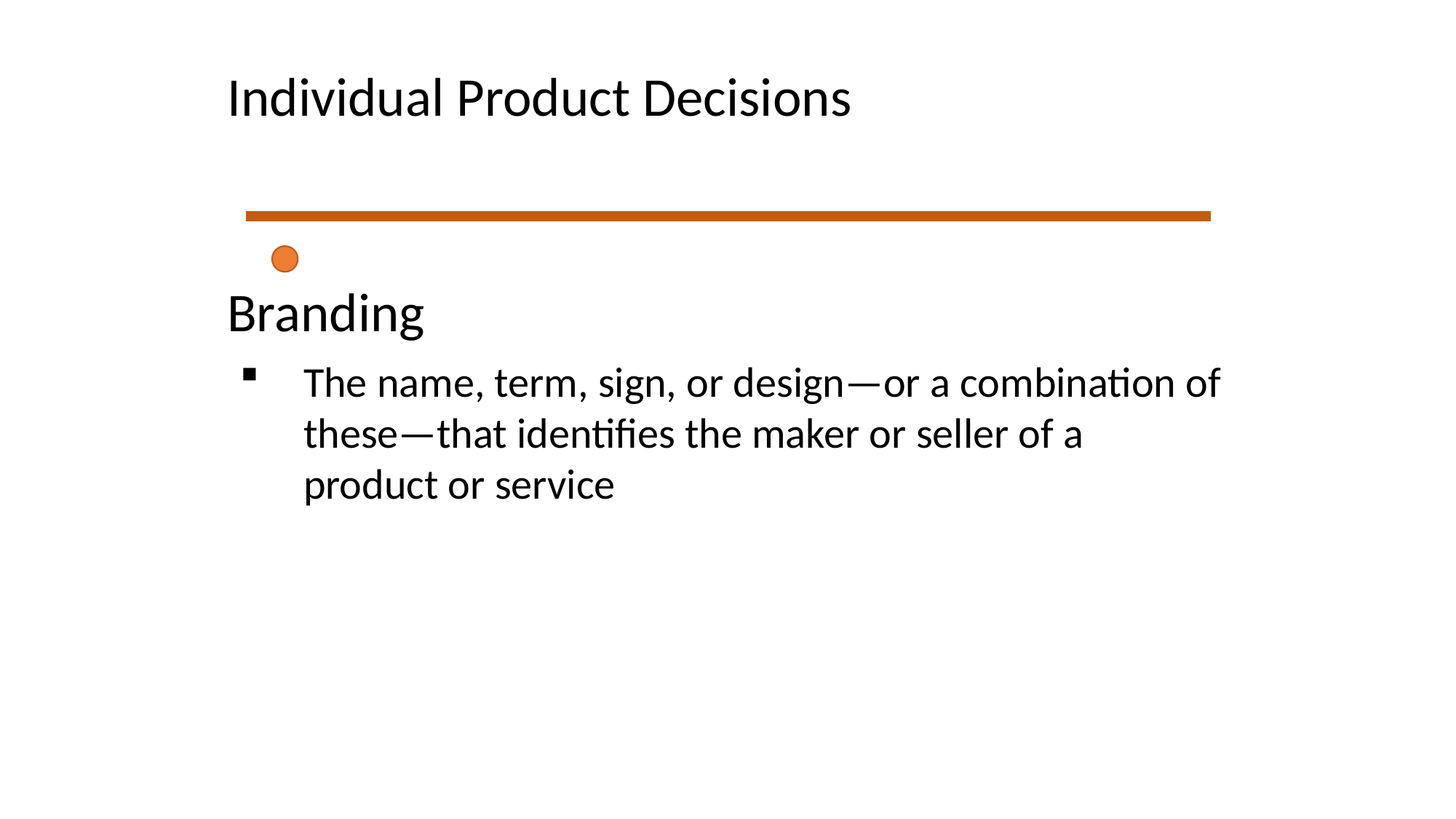

# Individual Product Decisions

Branding
The name, term, sign, or design—or a combination of these—that identifies the maker or seller of a product or service